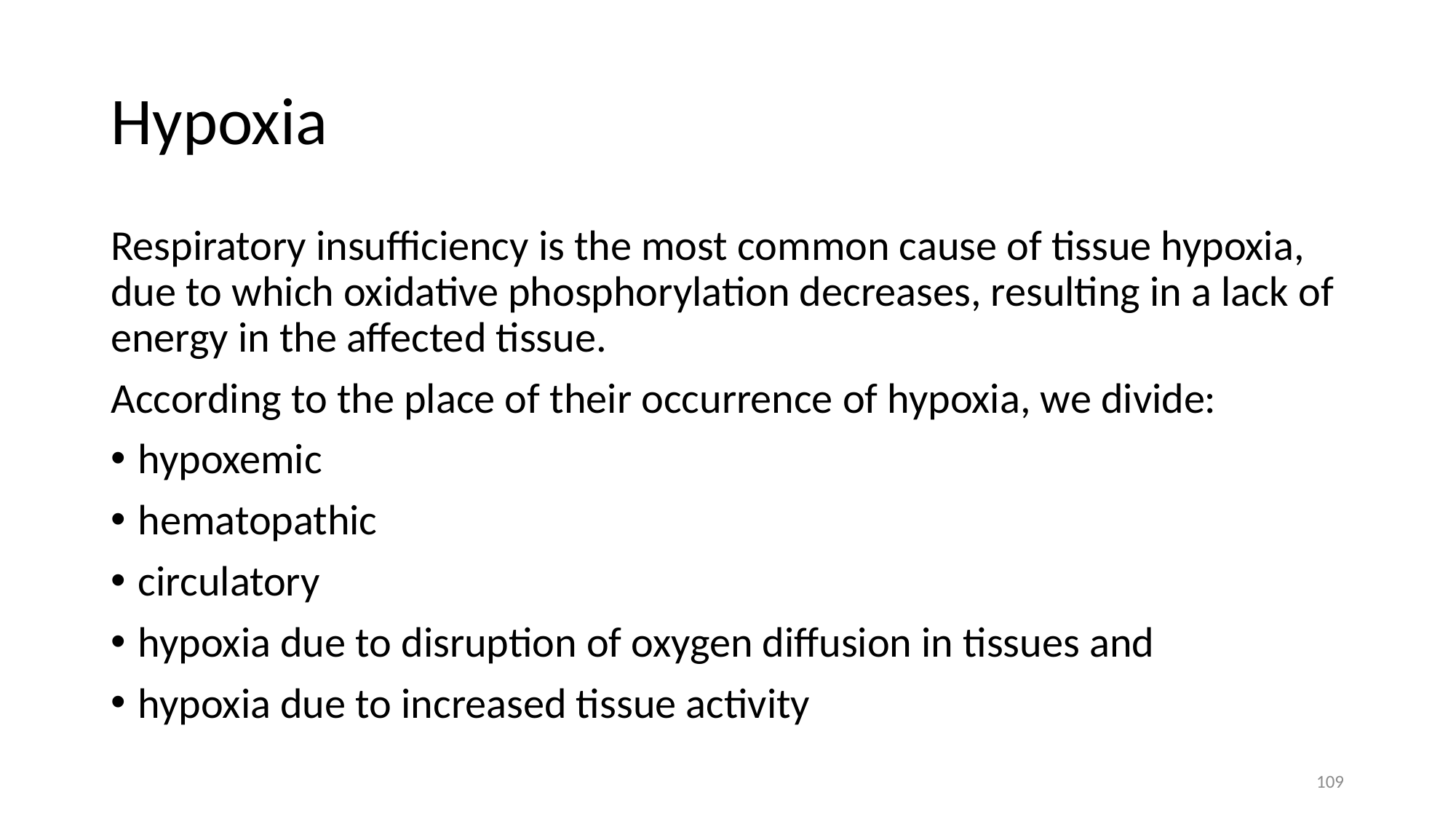

# Hypoxia
Respiratory insufficiency is the most common cause of tissue hypoxia, due to which oxidative phosphorylation decreases, resulting in a lack of energy in the affected tissue.
According to the place of their occurrence of hypoxia, we divide:
hypoxemic
hematopathic
circulatory
hypoxia due to disruption of oxygen diffusion in tissues and
hypoxia due to increased tissue activity
109